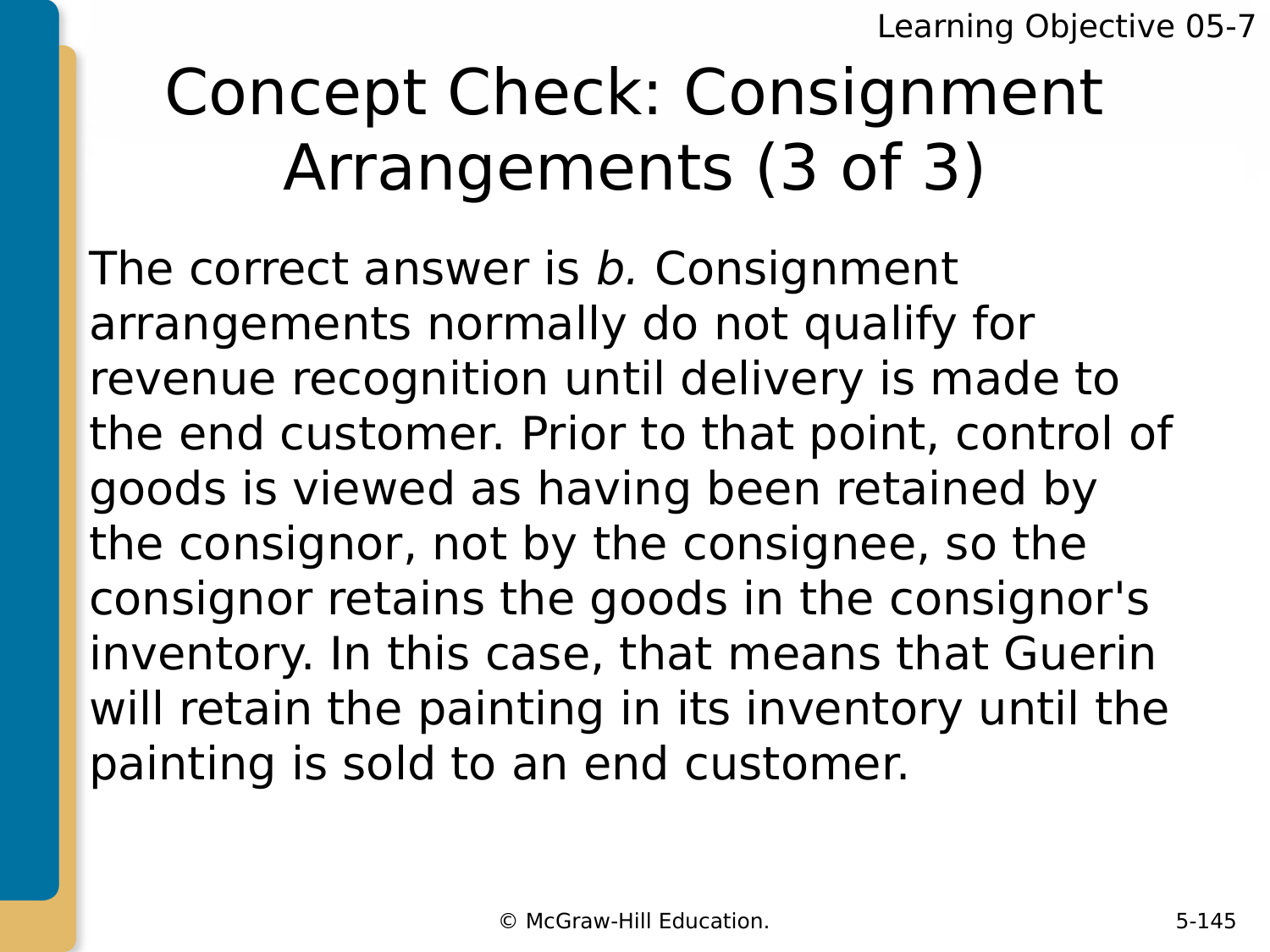

Learning Objective 05-7
# Concept Check: Consignment Arrangements (3 of 3)
The correct answer is b. Consignment arrangements normally do not qualify for revenue recognition until delivery is made to the end customer. Prior to that point, control of goods is viewed as having been retained by the consignor, not by the consignee, so the consignor retains the goods in the consignor's inventory. In this case, that means that Guerin will retain the painting in its inventory until the painting is sold to an end customer.